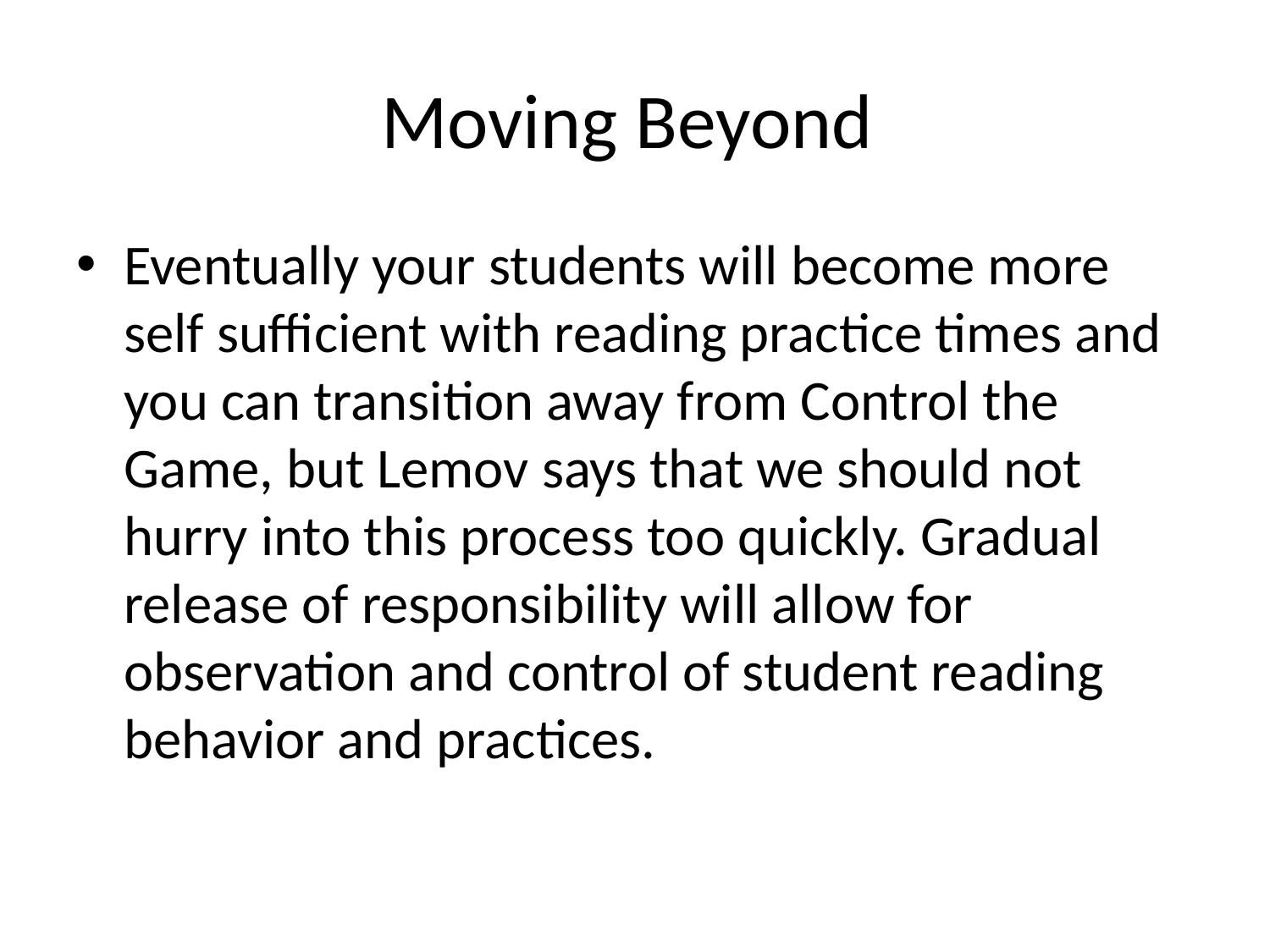

# Moving Beyond
Eventually your students will become more self sufficient with reading practice times and you can transition away from Control the Game, but Lemov says that we should not hurry into this process too quickly. Gradual release of responsibility will allow for observation and control of student reading behavior and practices.